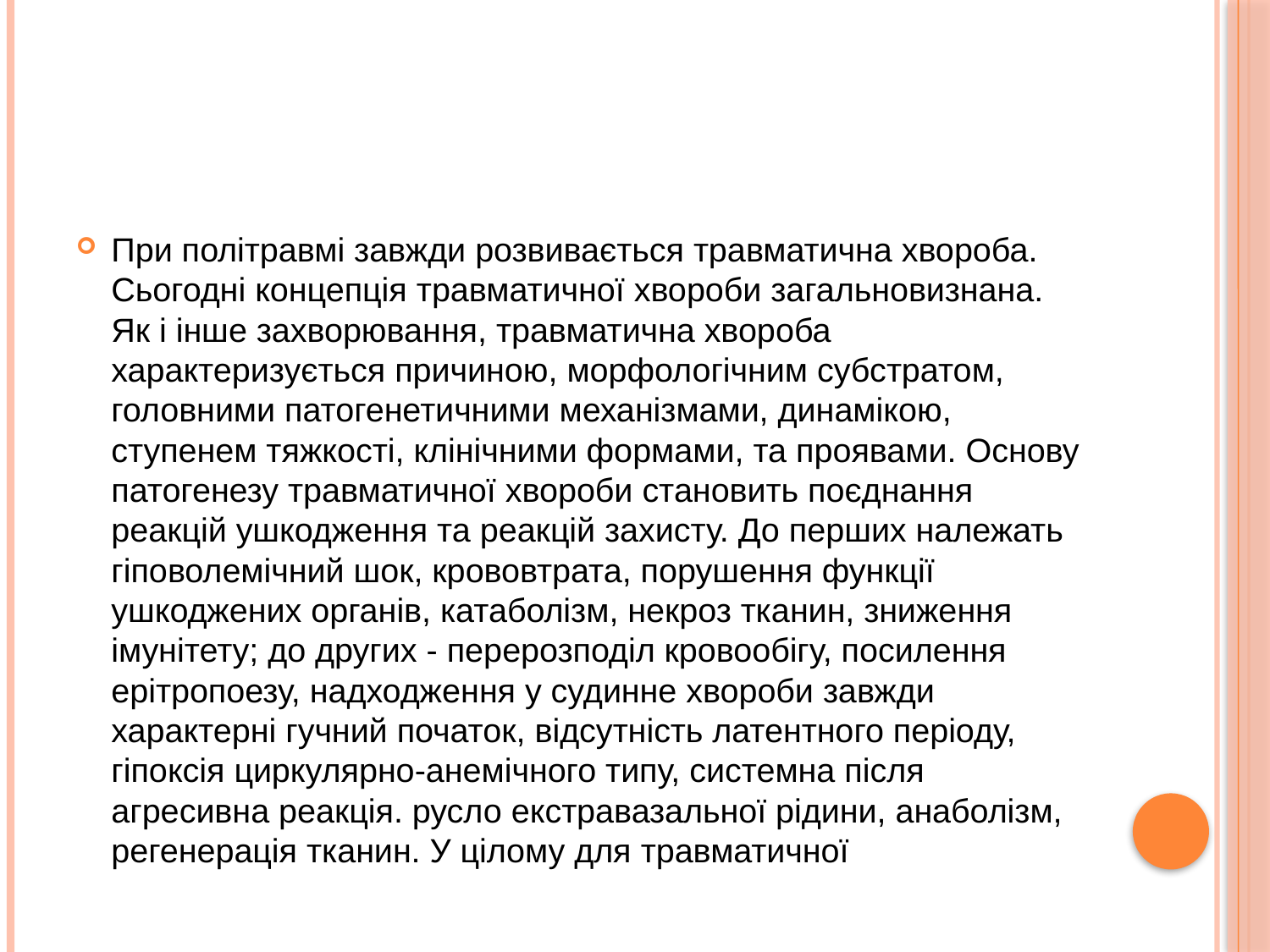

#
При політравмі завжди розвивається травматична хвороба. Сьогодні концепція травматичної хвороби загальновизнана. Як і інше захворювання, травматична хвороба характеризується причиною, морфологічним субстратом, головними патогенетичними механізмами, динамікою, ступенем тяжкості, клінічними формами, та проявами. Основу патогенезу травматичної хвороби становить поєднання реакцій ушкодження та реакцій захисту. До перших належать гіповолемічний шок, крововтрата, порушення функції ушкоджених органів, катаболізм, некроз тканин, зниження імунітету; до других - перерозподіл кровообігу, посилення ерітропоезу, надходження у судинне хвороби завжди характерні гучний початок, відсутність латентного періоду, гіпоксія циркулярно-анемічного типу, системна після агресивна реакція. русло екстравазальної рідини, анаболізм, регенерація тканин. У цілому для травматичної